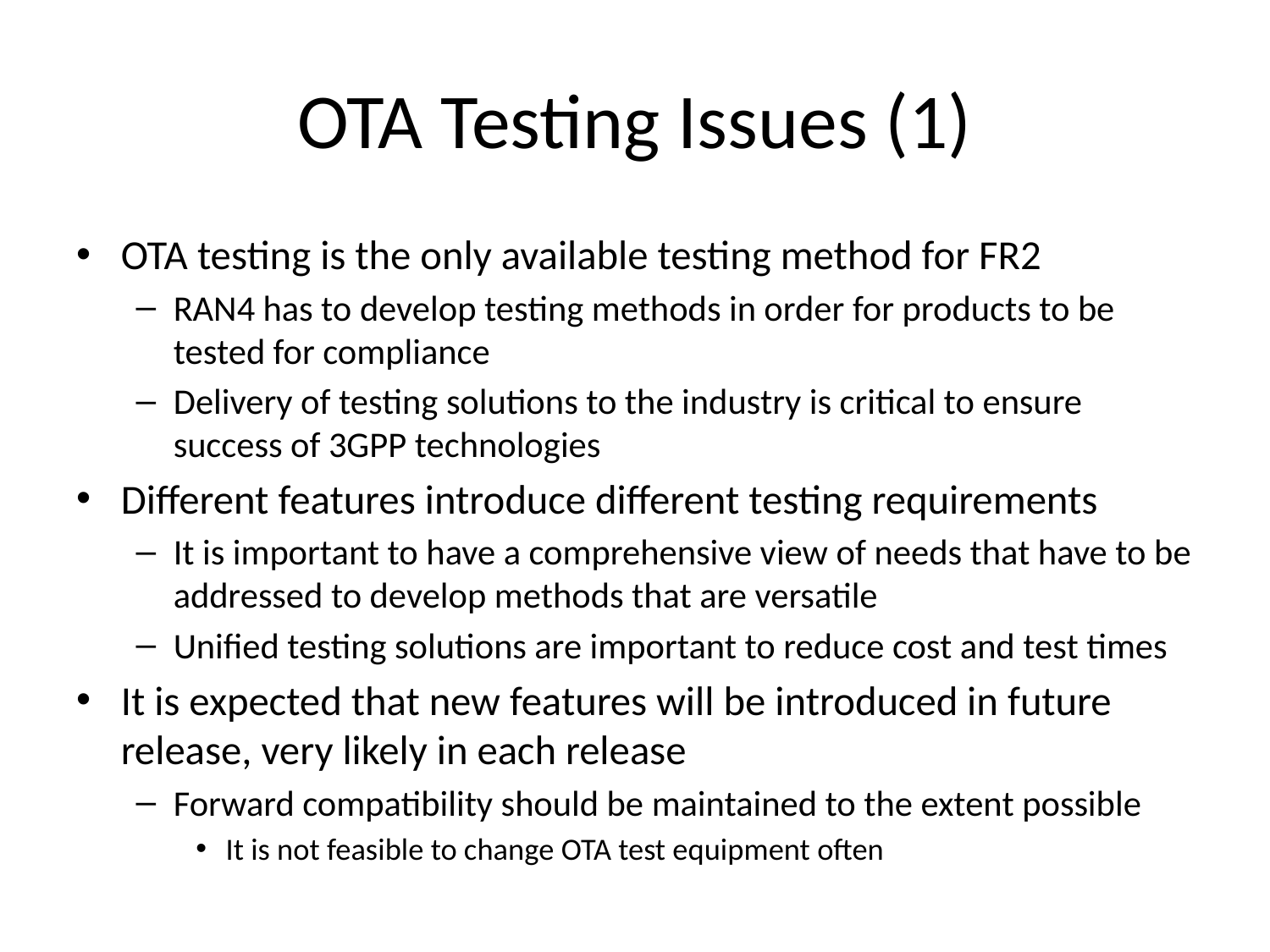

# OTA Testing Issues (1)
OTA testing is the only available testing method for FR2
RAN4 has to develop testing methods in order for products to be tested for compliance
Delivery of testing solutions to the industry is critical to ensure success of 3GPP technologies
Different features introduce different testing requirements
It is important to have a comprehensive view of needs that have to be addressed to develop methods that are versatile
Unified testing solutions are important to reduce cost and test times
It is expected that new features will be introduced in future release, very likely in each release
Forward compatibility should be maintained to the extent possible
It is not feasible to change OTA test equipment often